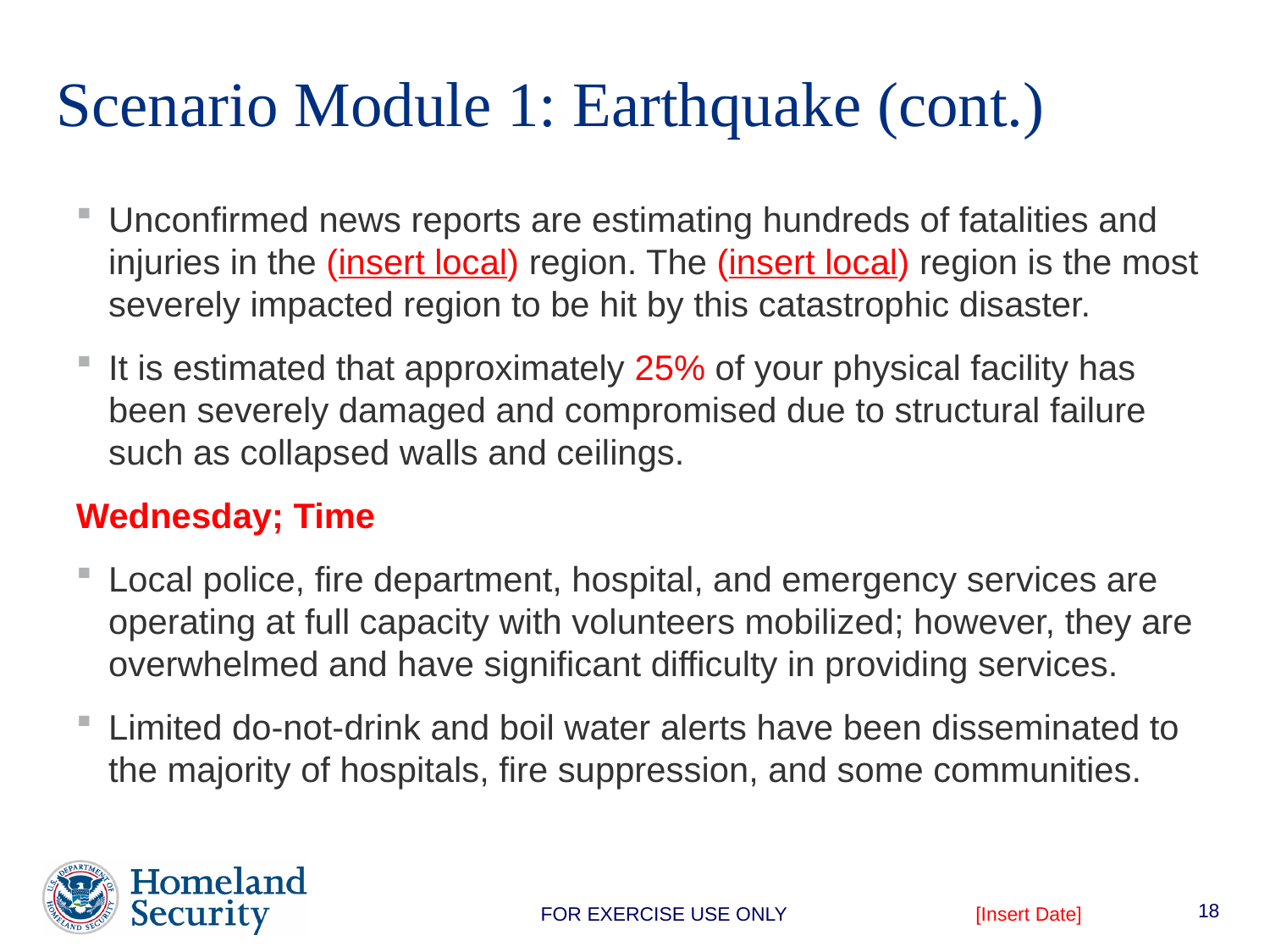

# Scenario Module 1: Earthquake (cont.)
Unconfirmed news reports are estimating hundreds of fatalities and injuries in the (insert local) region. The (insert local) region is the most severely impacted region to be hit by this catastrophic disaster.
It is estimated that approximately 25% of your physical facility has been severely damaged and compromised due to structural failure such as collapsed walls and ceilings.
Wednesday; Time
Local police, fire department, hospital, and emergency services are operating at full capacity with volunteers mobilized; however, they are overwhelmed and have significant difficulty in providing services.
Limited do-not-drink and boil water alerts have been disseminated to the majority of hospitals, fire suppression, and some communities.

18